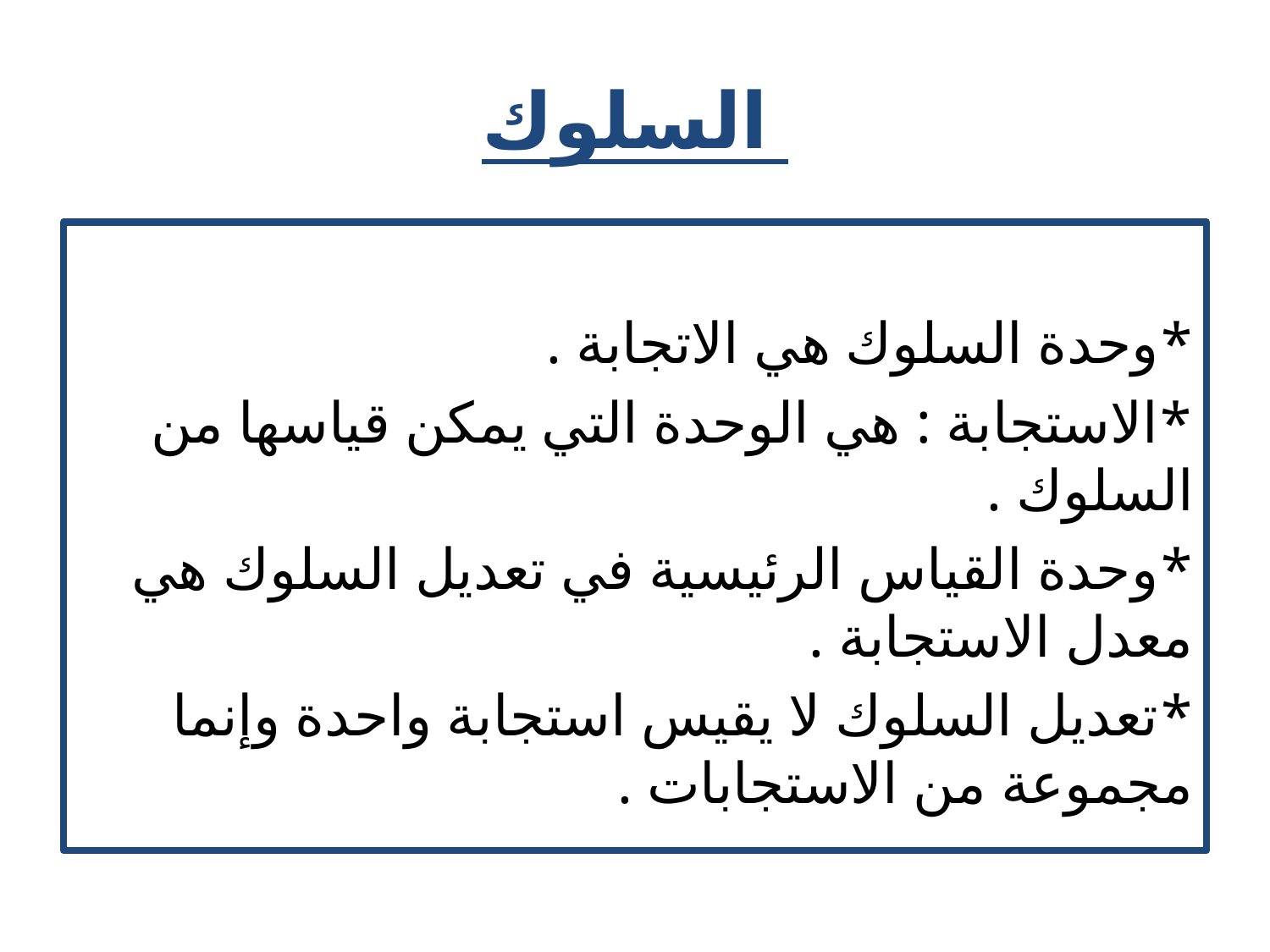

# السلوك

*وحدة السلوك هي الاتجابة .
*الاستجابة : هي الوحدة التي يمكن قياسها من السلوك .
*وحدة القياس الرئيسية في تعديل السلوك هي معدل الاستجابة .
*تعديل السلوك لا يقيس استجابة واحدة وإنما مجموعة من الاستجابات .